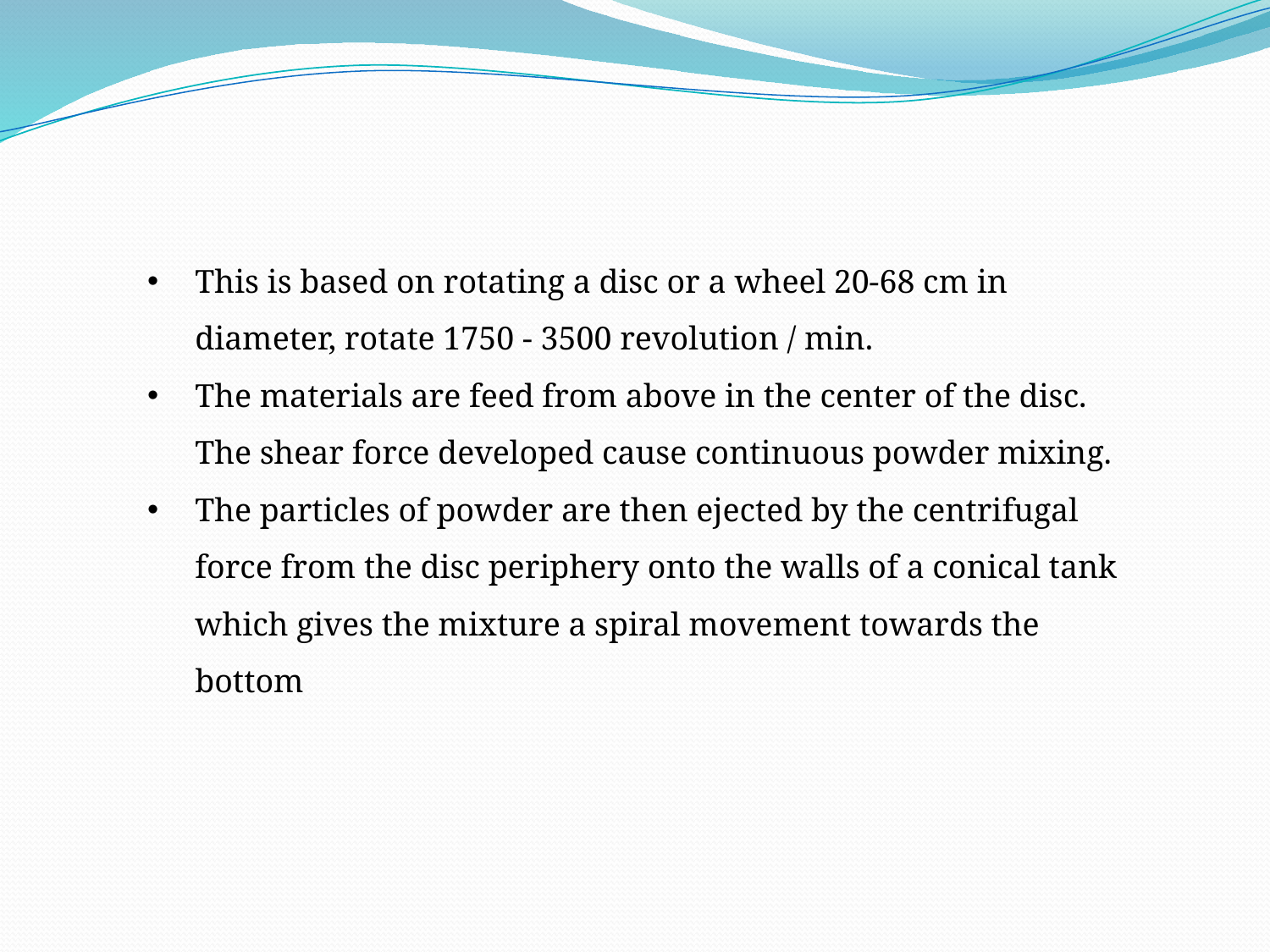

This is based on rotating a disc or a wheel 20-68 cm in diameter, rotate 1750 - 3500 revolution / min.
The materials are feed from above in the center of the disc. The shear force developed cause continuous powder mixing.
The particles of powder are then ejected by the centrifugal force from the disc periphery onto the walls of a conical tank which gives the mix­ture a spiral movement towards the bottom